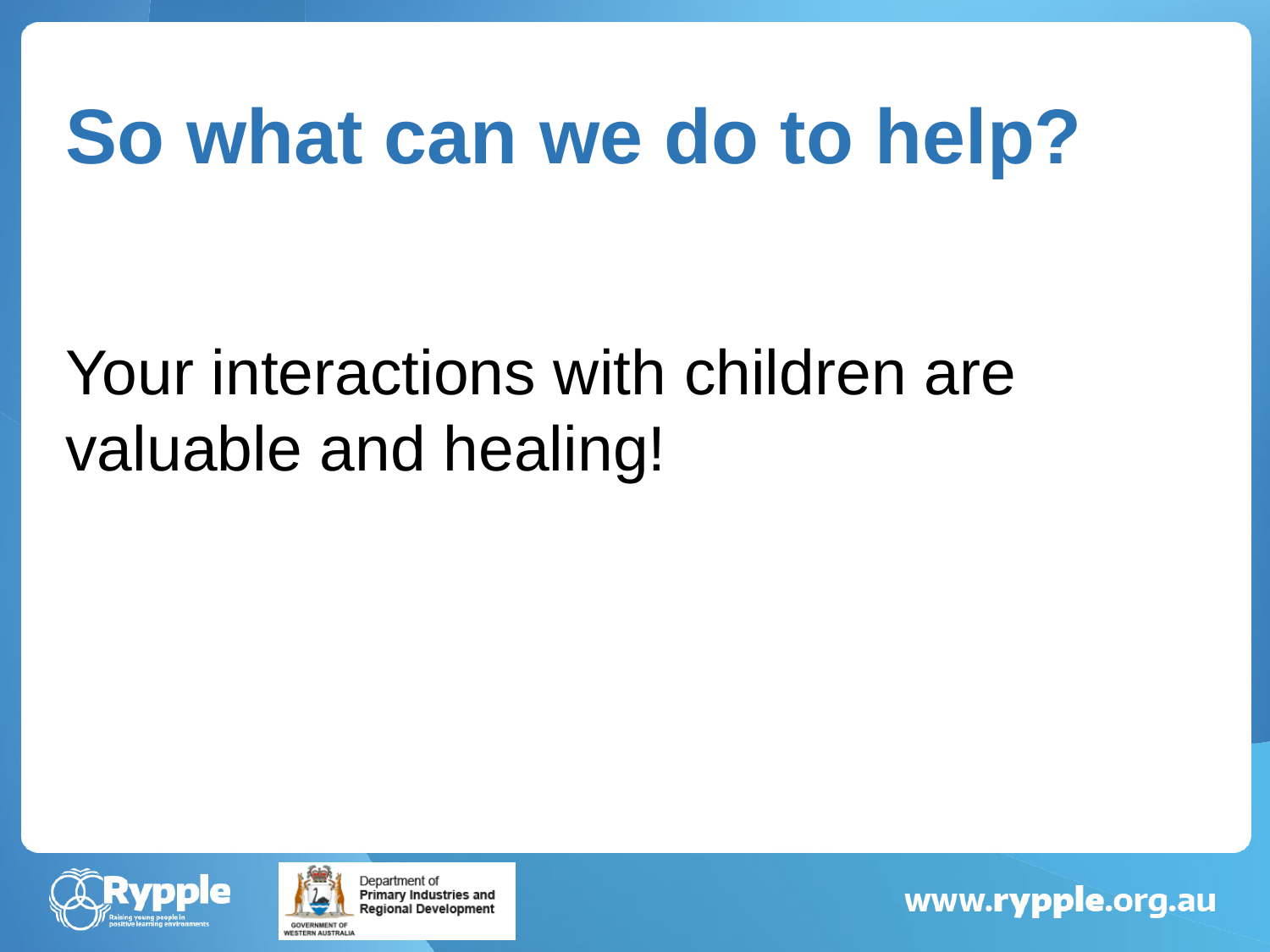

So what can we do to help?

Your interactions with children are valuable and healing!